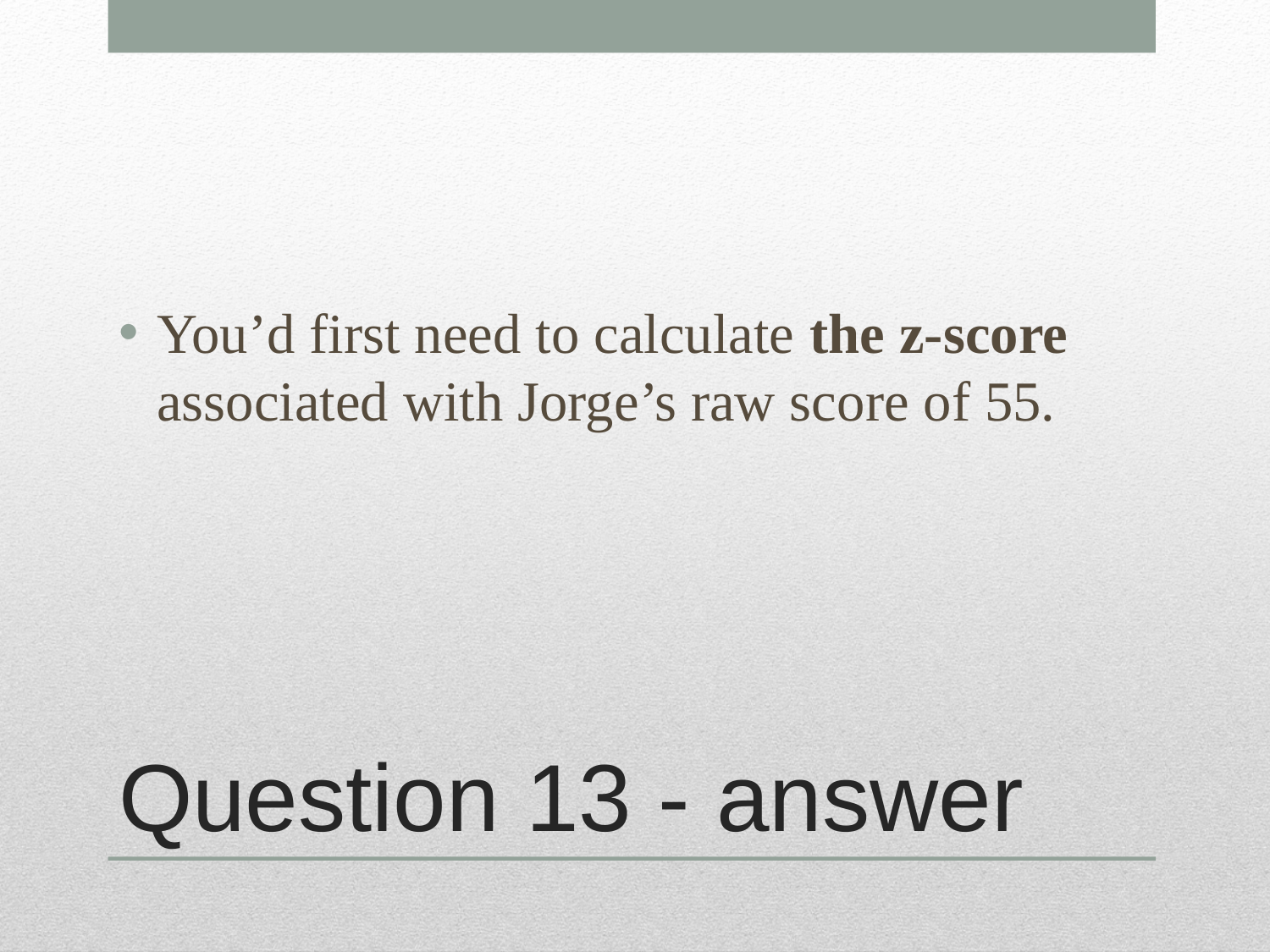

You’d first need to calculate the z-score associated with Jorge’s raw score of 55.
# Question 13 - answer